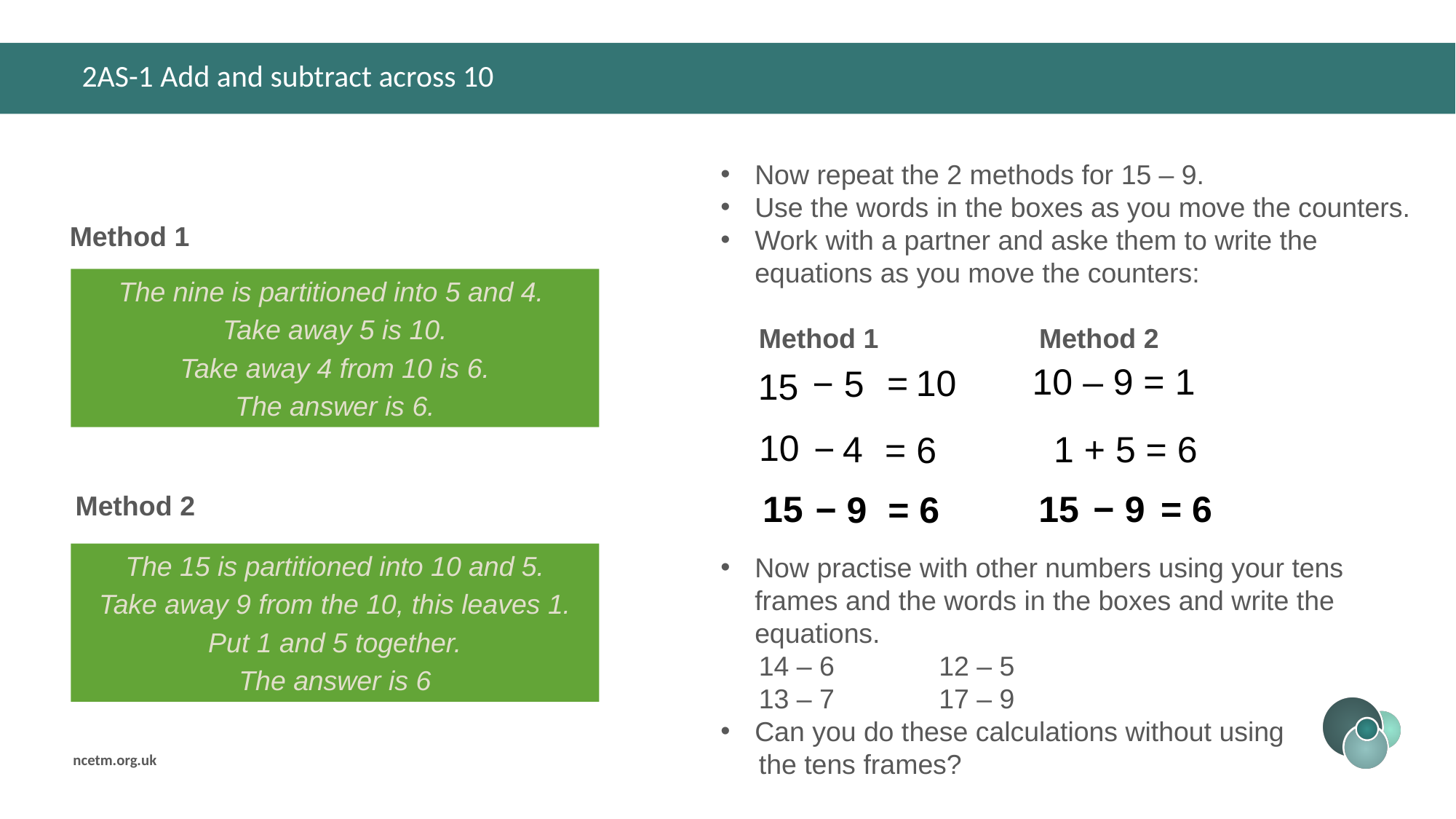

# 2AS-1 Add and subtract across 10
Now repeat the 2 methods for 15 – 9.
Use the words in the boxes as you move the counters.
Work with a partner and aske them to write the equations as you move the counters:

     Method 1                     Method 2

Now practise with other numbers using your tens frames and the words in the boxes and write the equations.
     14 – 6	12 – 5
     13 – 7	17 – 9
Can you do these calculations without using
     the tens frames?

Method 1
The nine is partitioned into 5 and 4.
Take away 5 is 10.
Take away 4 from 10 is 6.
The answer is 6.
10 – 9 = 1
= 10
− 5
15
10
− 4
1 + 5 = 6
= 6
15
− 9
= 6
15
− 9
= 6
Method 2
The 15 is partitioned into 10 and 5.
Take away 9 from the 10, this leaves 1.
Put 1 and 5 together.
The answer is 6